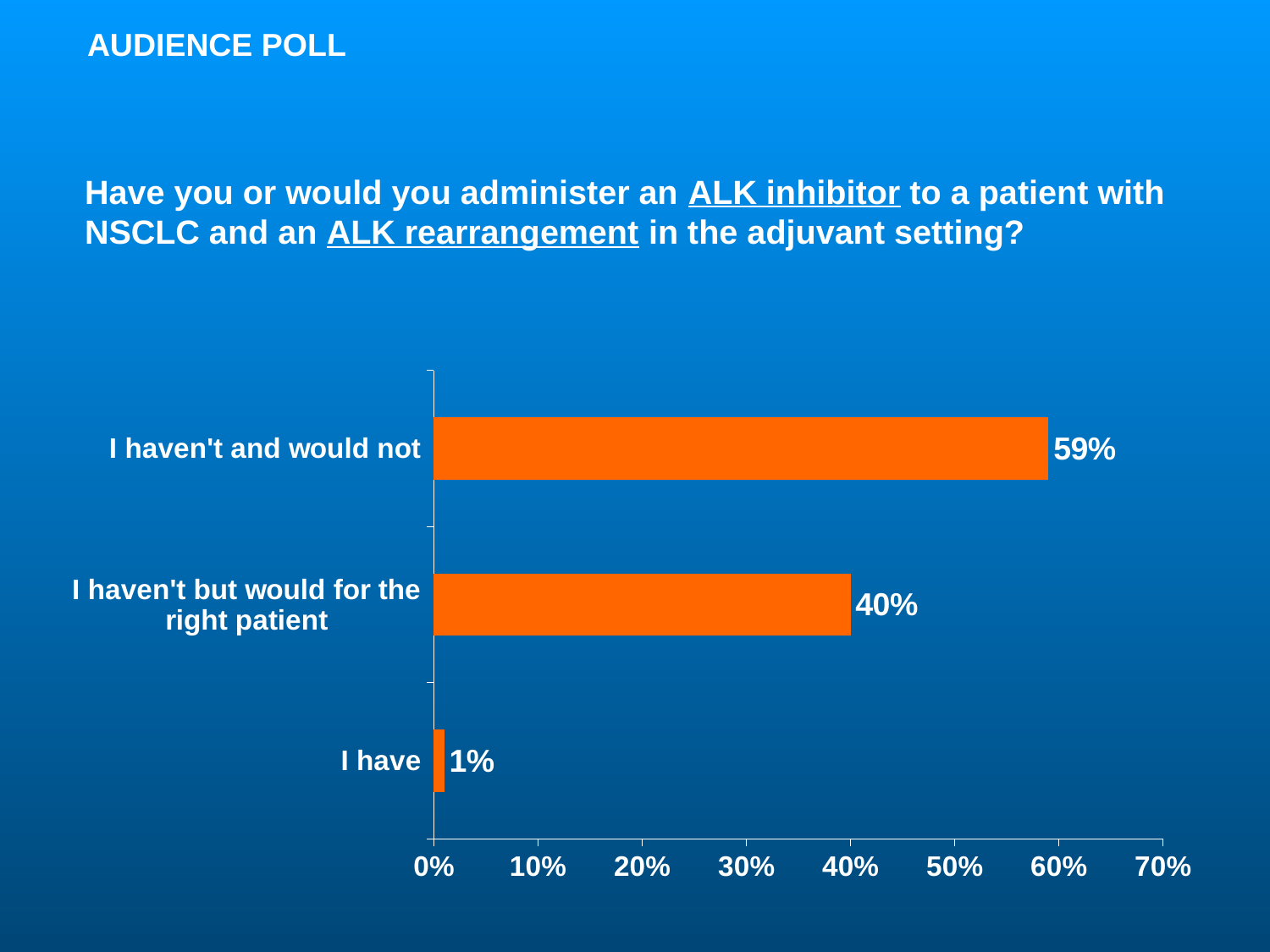

AUDIENCE POLL
Have you or would you administer an ALK inhibitor to a patient with NSCLC and an ALK rearrangement in the adjuvant setting?

### Chart

| Category | Series 1 |
|---|---|
| I have | 0.01 |
| I haven't but would for the right patient | 0.4 |
| I haven't and would not | 0.59 |